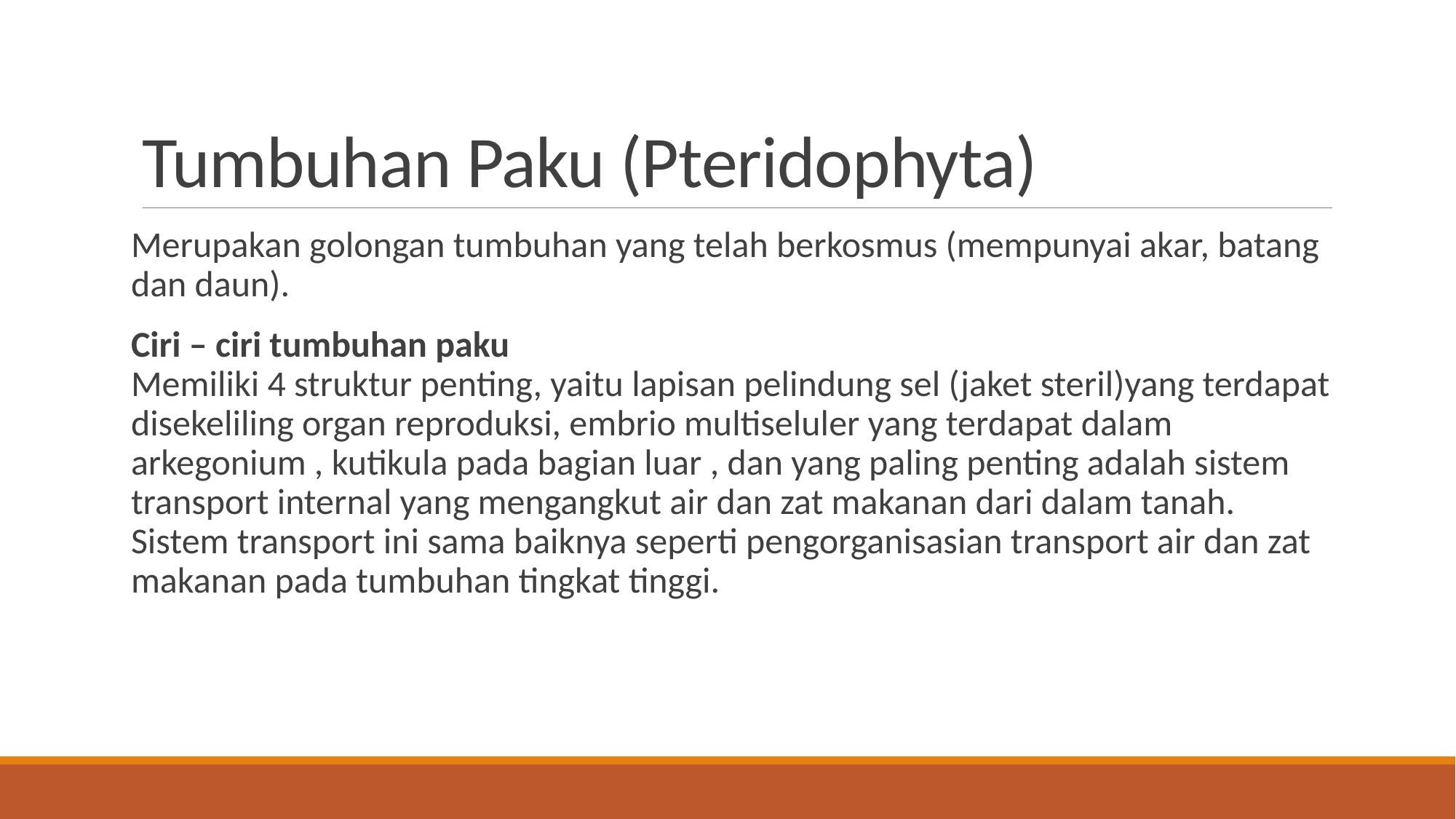

# Tumbuhan Paku (Pteridophyta)
Merupakan golongan tumbuhan yang telah berkosmus (mempunyai akar, batang dan daun).
Ciri – ciri tumbuhan paku
Memiliki 4 struktur penting, yaitu lapisan pelindung sel (jaket steril)yang terdapat disekeliling organ reproduksi, embrio multiseluler yang terdapat dalam arkegonium , kutikula pada bagian luar , dan yang paling penting adalah sistem transport internal yang mengangkut air dan zat makanan dari dalam tanah. Sistem transport ini sama baiknya seperti pengorganisasian transport air dan zat makanan pada tumbuhan tingkat tinggi.